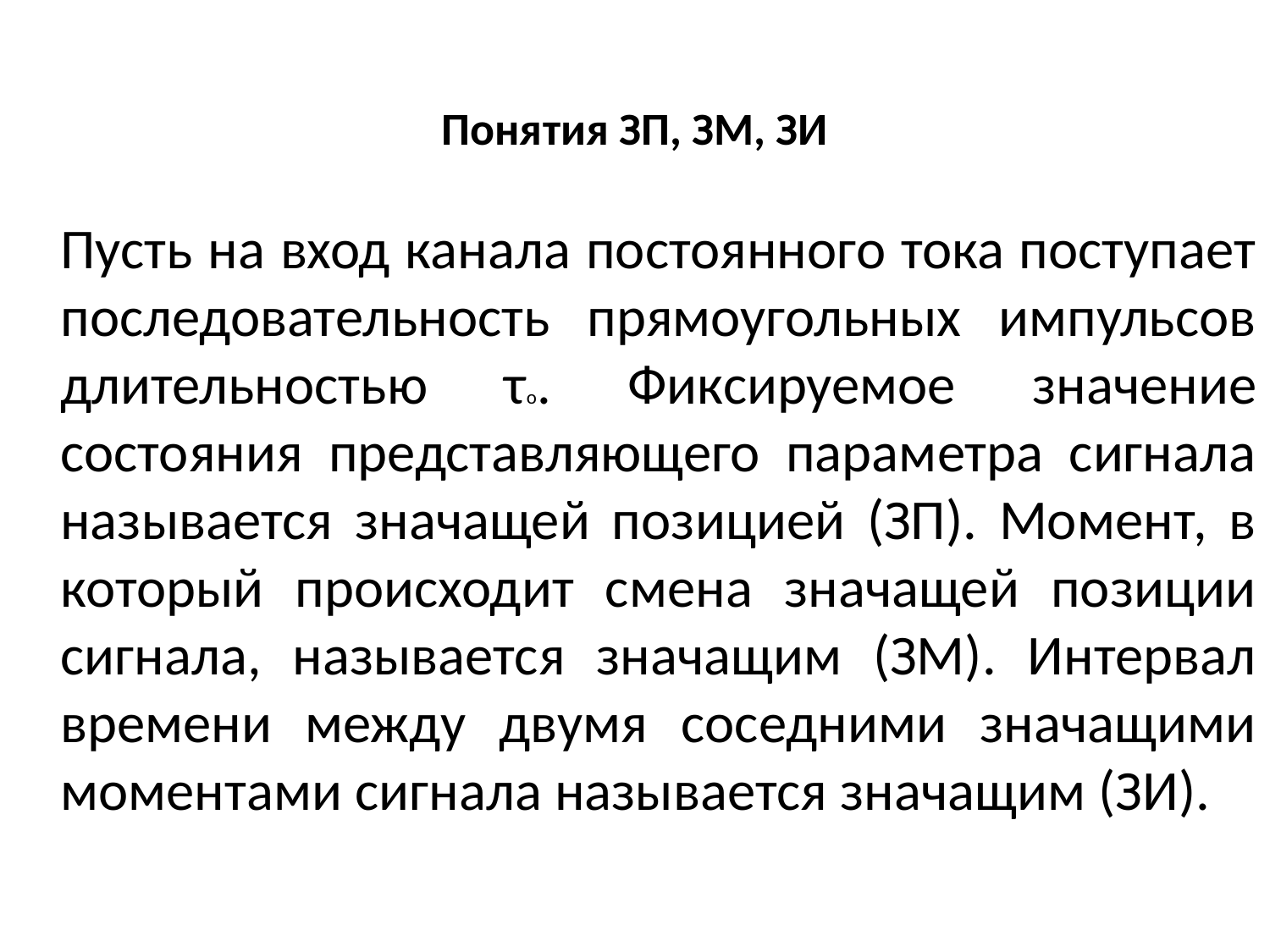

# Понятия ЗП, ЗМ, ЗИ
	Пусть на вход канала постоянного тока поступает последовательность прямоугольных импульсов длительностью τо. Фиксируемое значение состояния представляющего параметра сигнала называется значащей позицией (ЗП). Момент, в который происходит смена значащей позиции сигнала, называется значащим (ЗМ). Интервал времени между двумя соседними значащими моментами сигнала называется значащим (ЗИ).